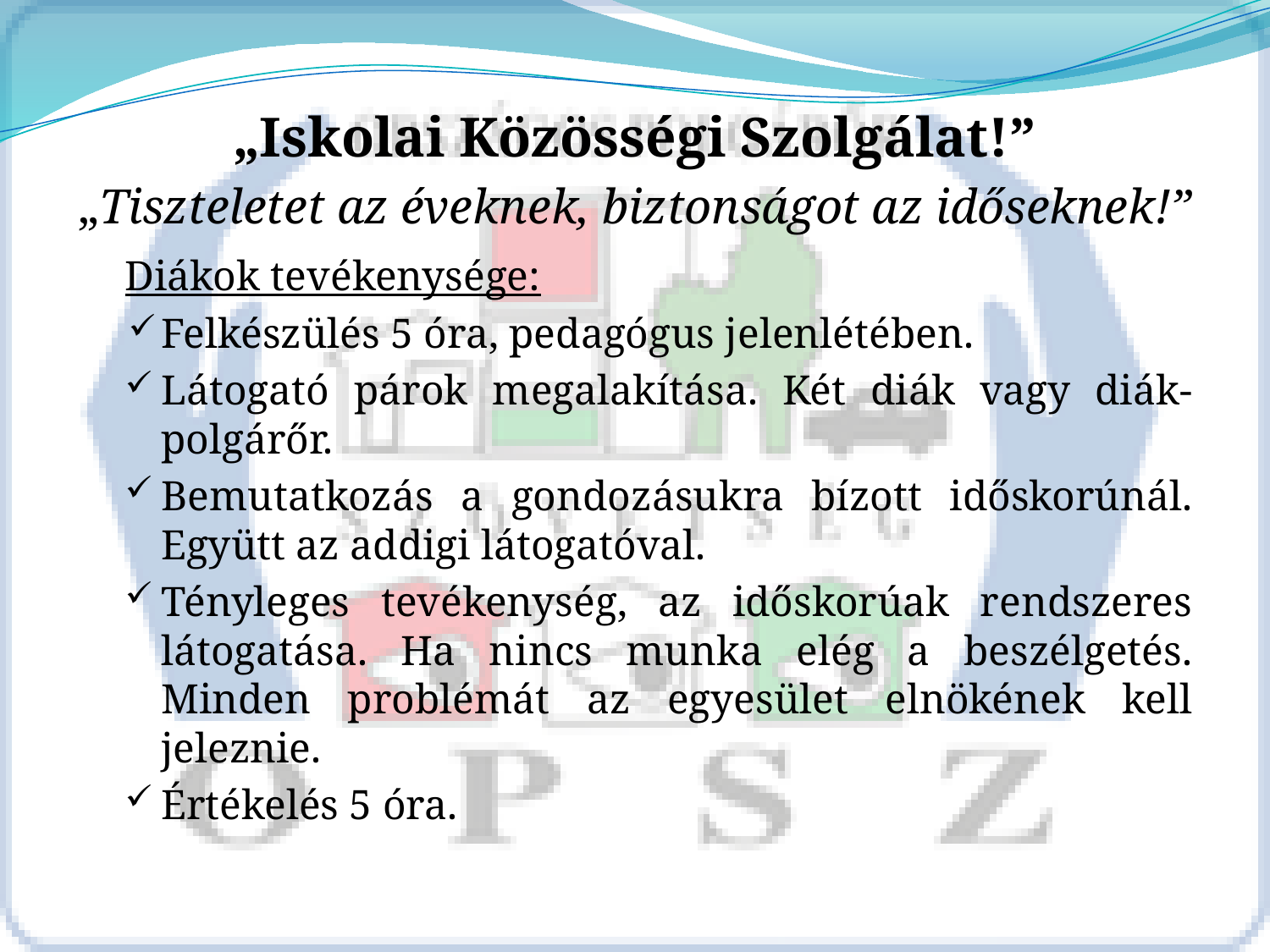

„Iskolai Közösségi Szolgálat!”
„Tiszteletet az éveknek, biztonságot az időseknek!”
    Diákok tevékenysége:
Felkészülés 5 óra, pedagógus jelenlétében.
Látogató párok megalakítása. Két diák vagy diák-polgárőr.
Bemutatkozás a gondozásukra bízott időskorúnál. Együtt az addigi látogatóval.
Tényleges tevékenység, az időskorúak rendszeres látogatása. Ha nincs munka elég a beszélgetés. Minden problémát az egyesület elnökének kell jeleznie.
Értékelés 5 óra.